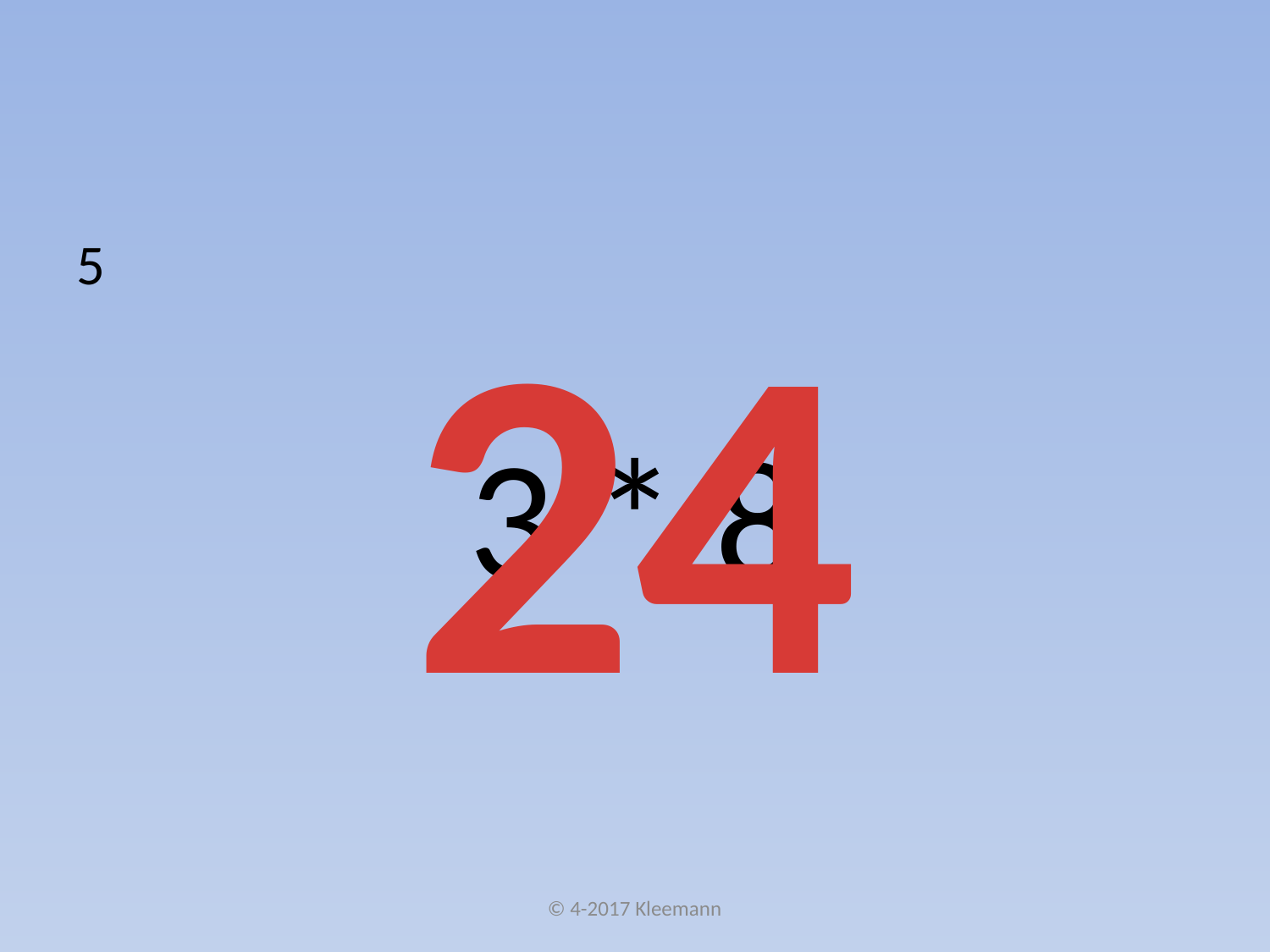

#
5

3 * 8
24
© 4-2017 Kleemann